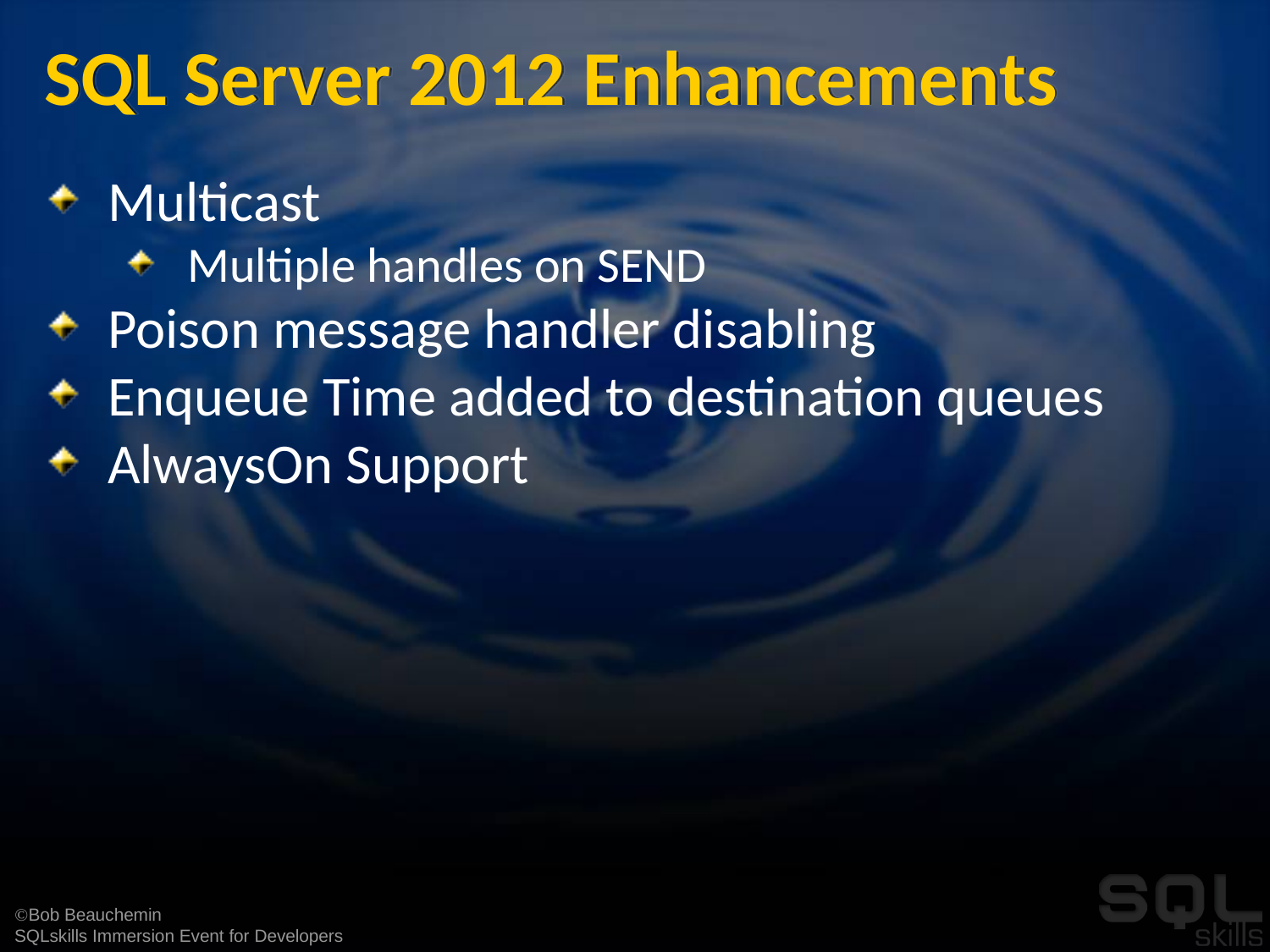

# SQL Server 2012 Enhancements
Multicast
Multiple handles on SEND
Poison message handler disabling
Enqueue Time added to destination queues
AlwaysOn Support